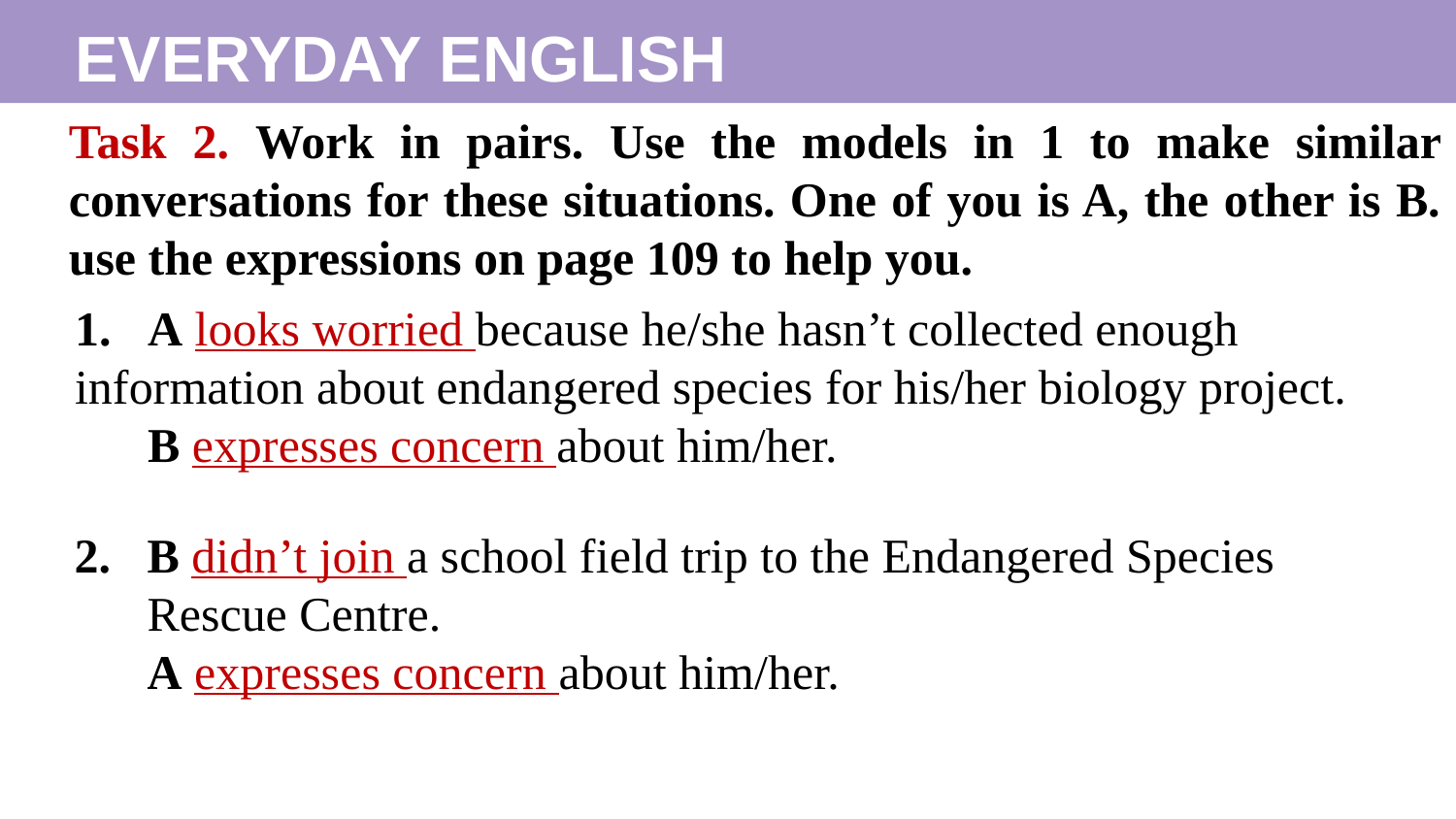

EVERYDAY ENGLISH
Task 2. Work in pairs. Use the models in 1 to make similar conversations for these situations. One of you is A, the other is B. use the expressions on page 109 to help you.
A looks worried because he/she hasn’t collected enough
information about endangered species for his/her biology project.
      B expresses concern about him/her.
B didn’t join a school field trip to the Endangered Species Rescue Centre.
      A expresses concern about him/her.